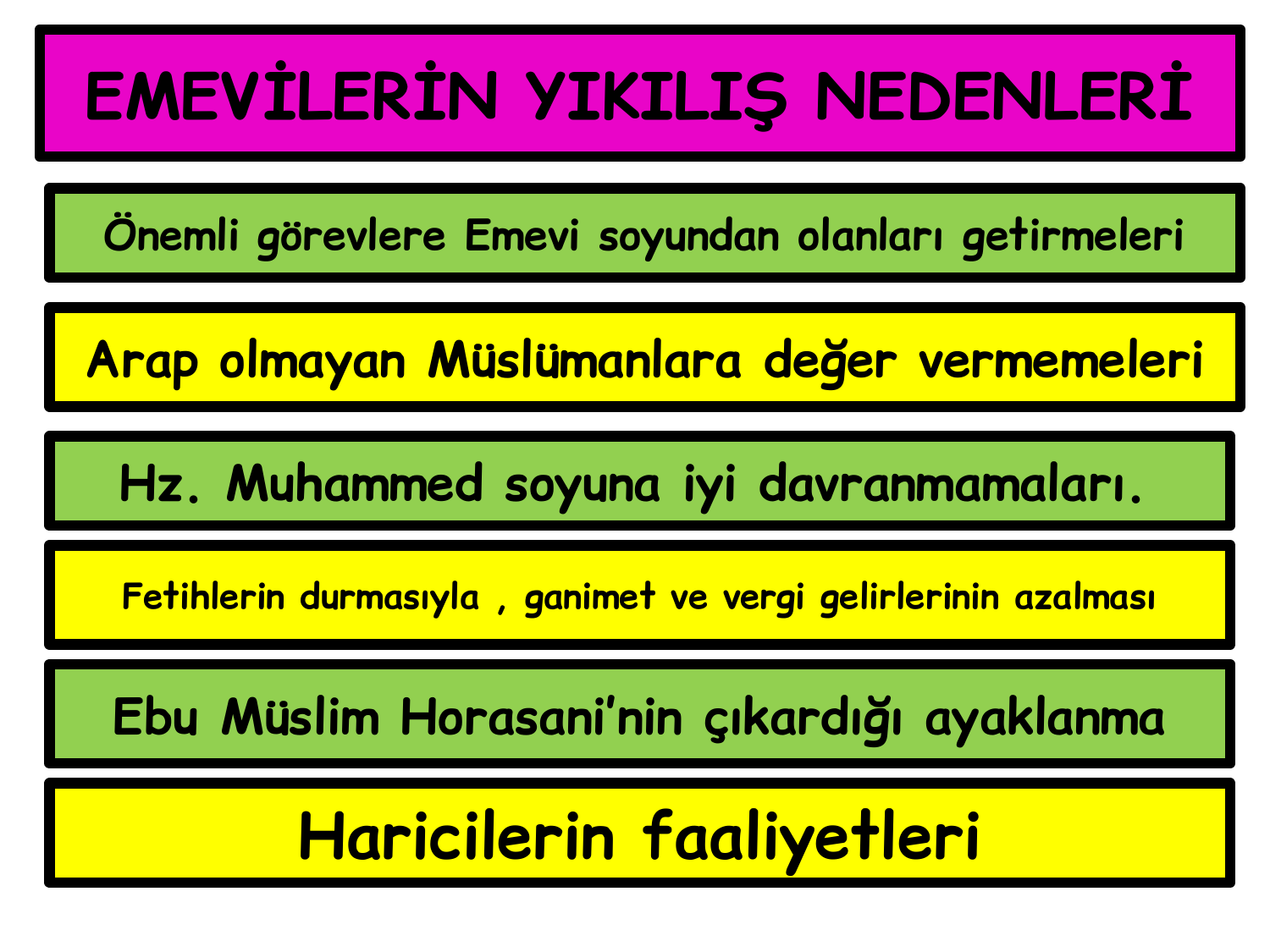

EMEVİLERİN YIKILIŞ NEDENLERİ
Önemli görevlere Emevi soyundan olanları getirmeleri

Arap olmayan Müslümanlara değer vermemeleri
 Hz. Muhammed soyuna iyi davranmamaları.
Fetihlerin durmasıyla , ganimet ve vergi gelirlerinin azalması

Ebu Müslim Horasani’nin çıkardığı ayaklanma

Haricilerin faaliyetleri